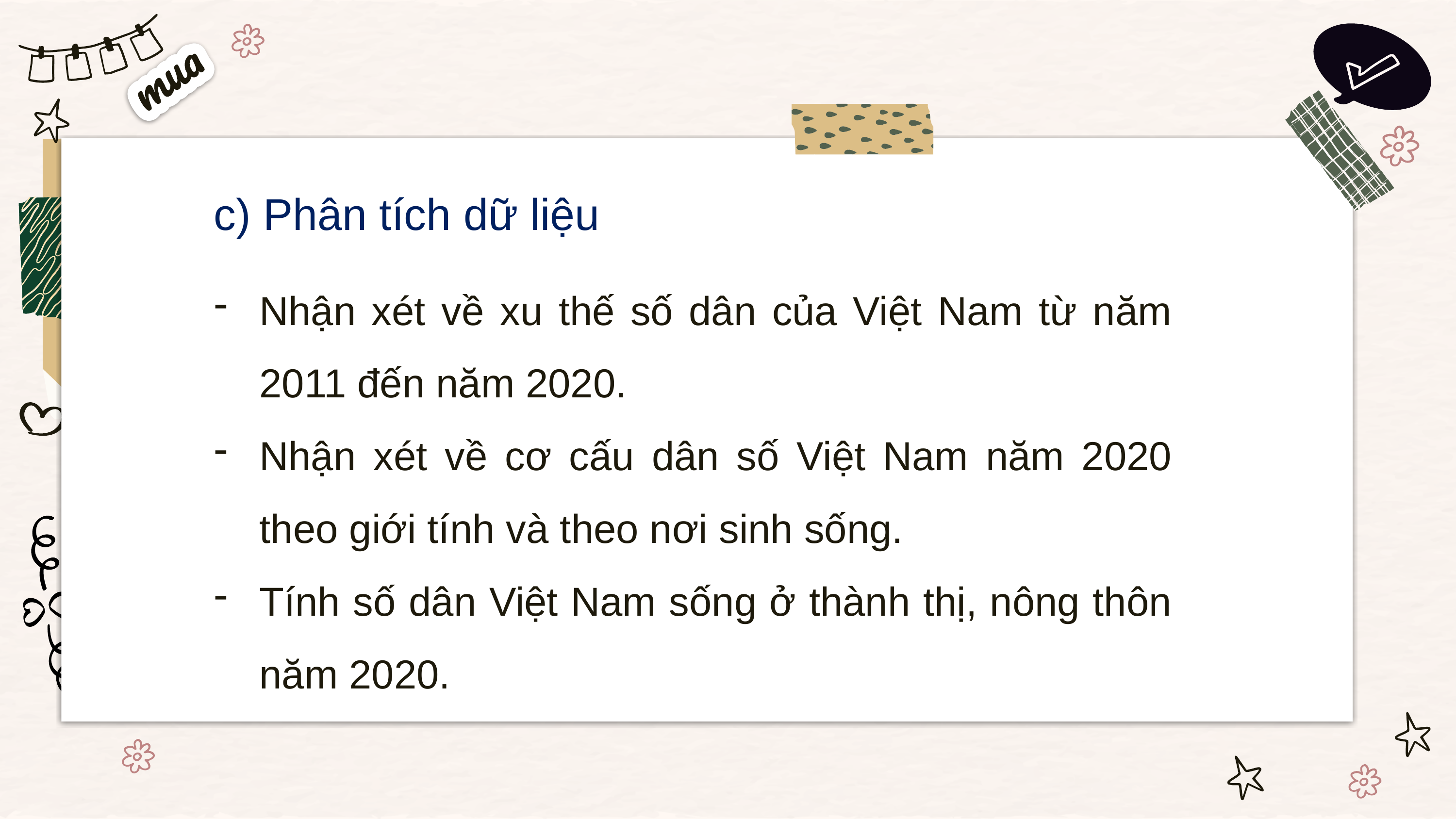

c) Phân tích dữ liệu
Nhận xét về xu thế số dân của Việt Nam từ năm 2011 đến năm 2020.
Nhận xét về cơ cấu dân số Việt Nam năm 2020 theo giới tính và theo nơi sinh sống.
Tính số dân Việt Nam sống ở thành thị, nông thôn năm 2020.